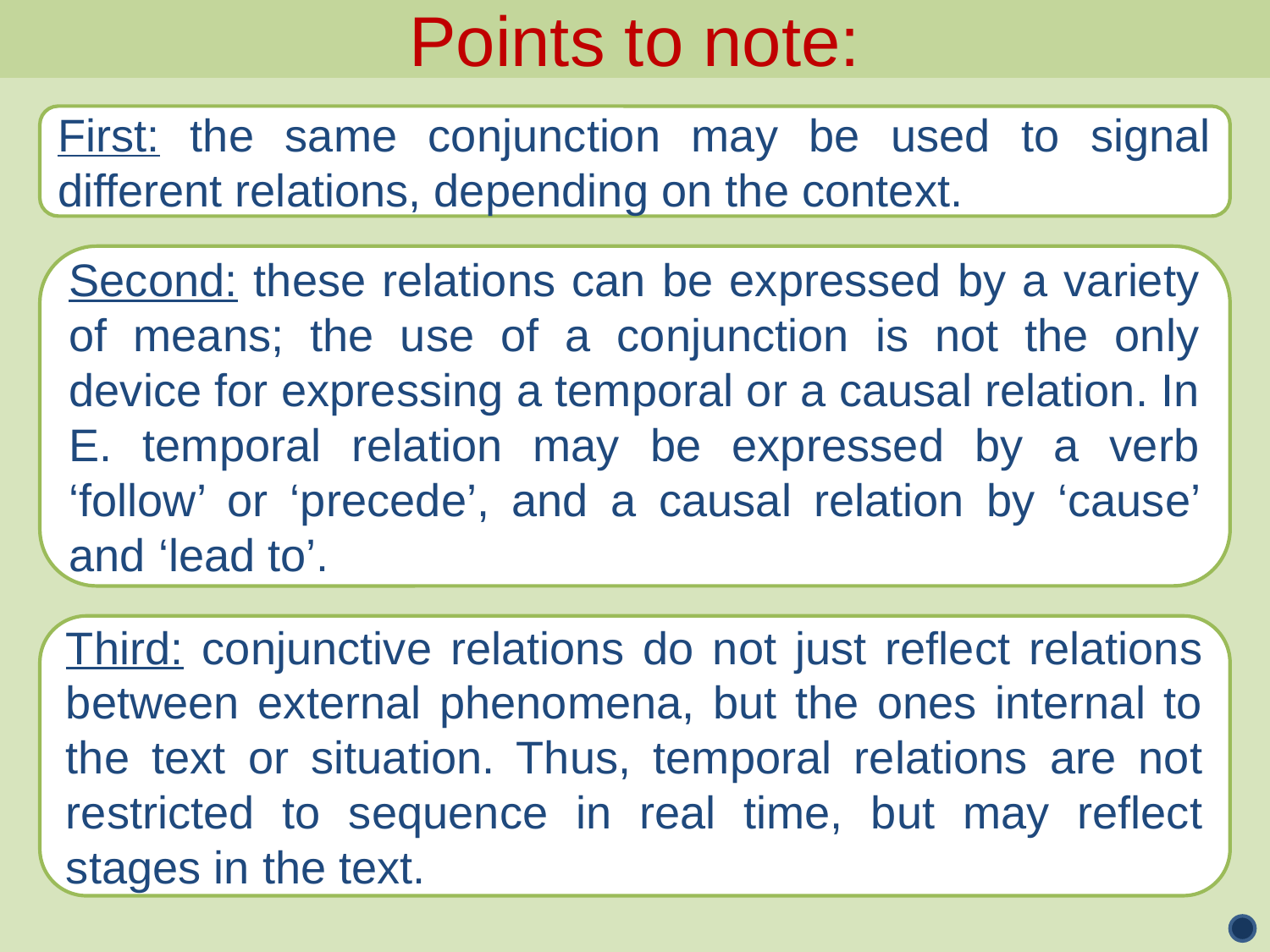

Points to note:
First: the same conjunction may be used to signal different relations, depending on the context.
Second: these relations can be expressed by a variety of means; the use of a conjunction is not the only device for expressing a temporal or a causal relation. In E. temporal relation may be expressed by a verb ‘follow’ or ‘precede’, and a causal relation by ‘cause’ and ‘lead to’.
Third: conjunctive relations do not just reflect relations between external phenomena, but the ones internal to the text or situation. Thus, temporal relations are not restricted to sequence in real time, but may reflect stages in the text.